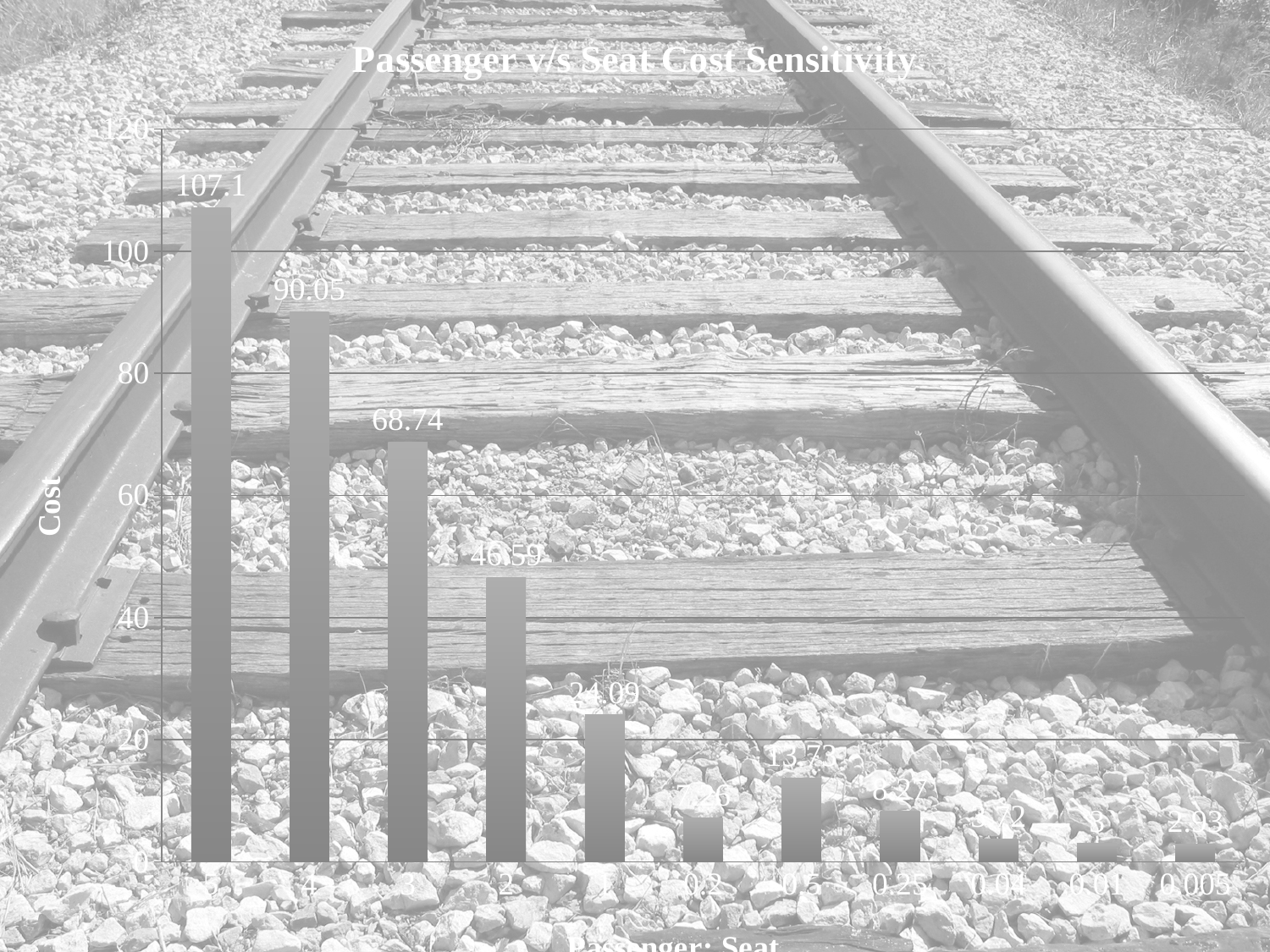

### Chart: Passenger v/s Seat Cost Sensitivity

| Category | 107.1 90.05 68.74 46.59 24.09 7.26 13.73 8.27 3.72 3 2.93 |
|---|---|
| 5 | 107.1 |
| 4 | 90.05 |
| 3 | 68.74 |
| 2 | 46.59 |
| 1 | 24.09 |
| 0.2 | 7.26 |
| 0.5 | 13.73 |
| 0.25 | 8.27 |
| 0.04 | 3.72 |
| 0.01 | 3.0 |
| 5.0000000000000001E-3 | 2.93 |